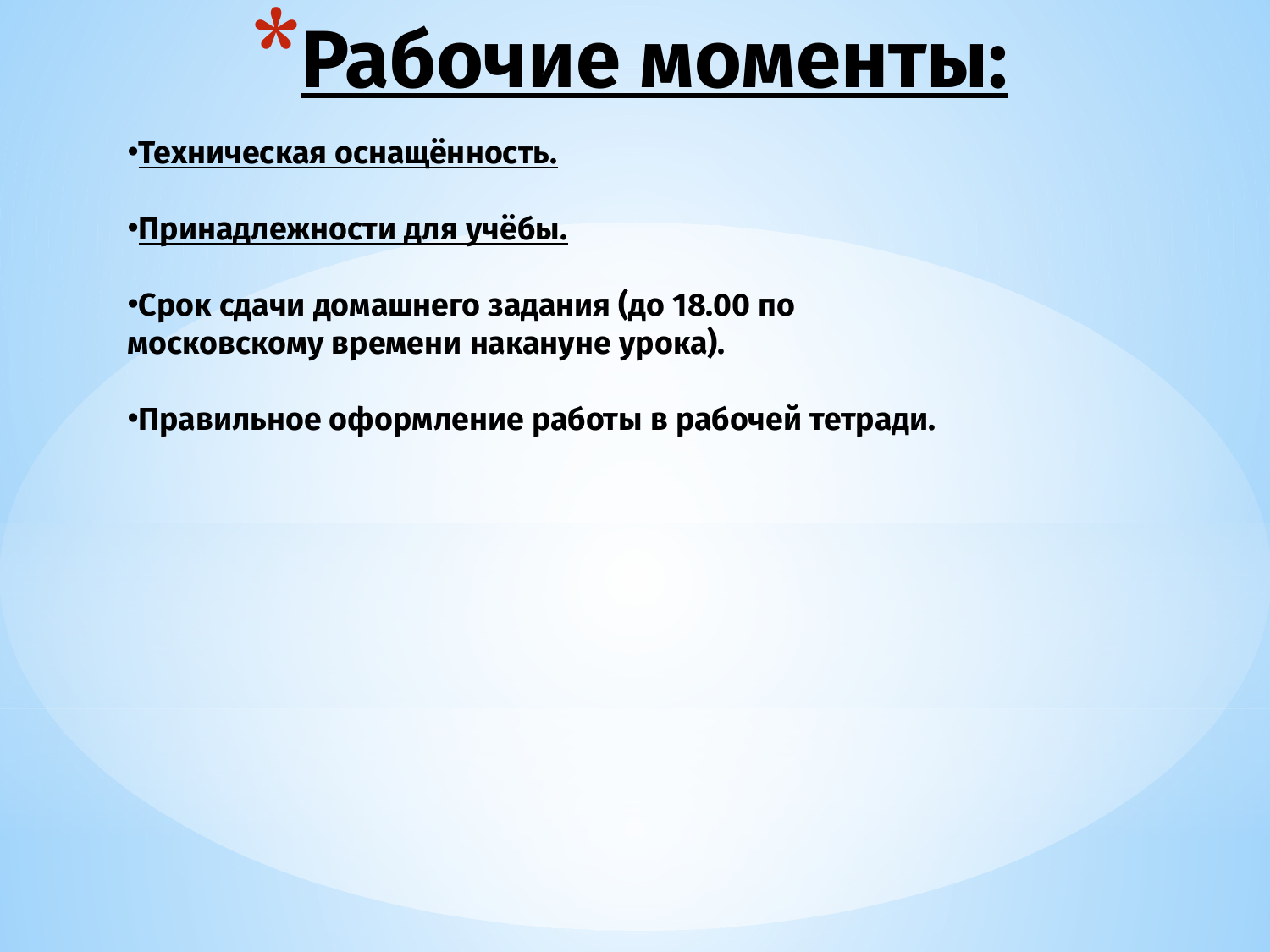

# Рабочие моменты:
Техническая оснащённость.

Принадлежности для учёбы.

Срок сдачи домашнего задания (до 18.00 по московскому времени накануне урока).

Правильное оформление работы в рабочей тетради.